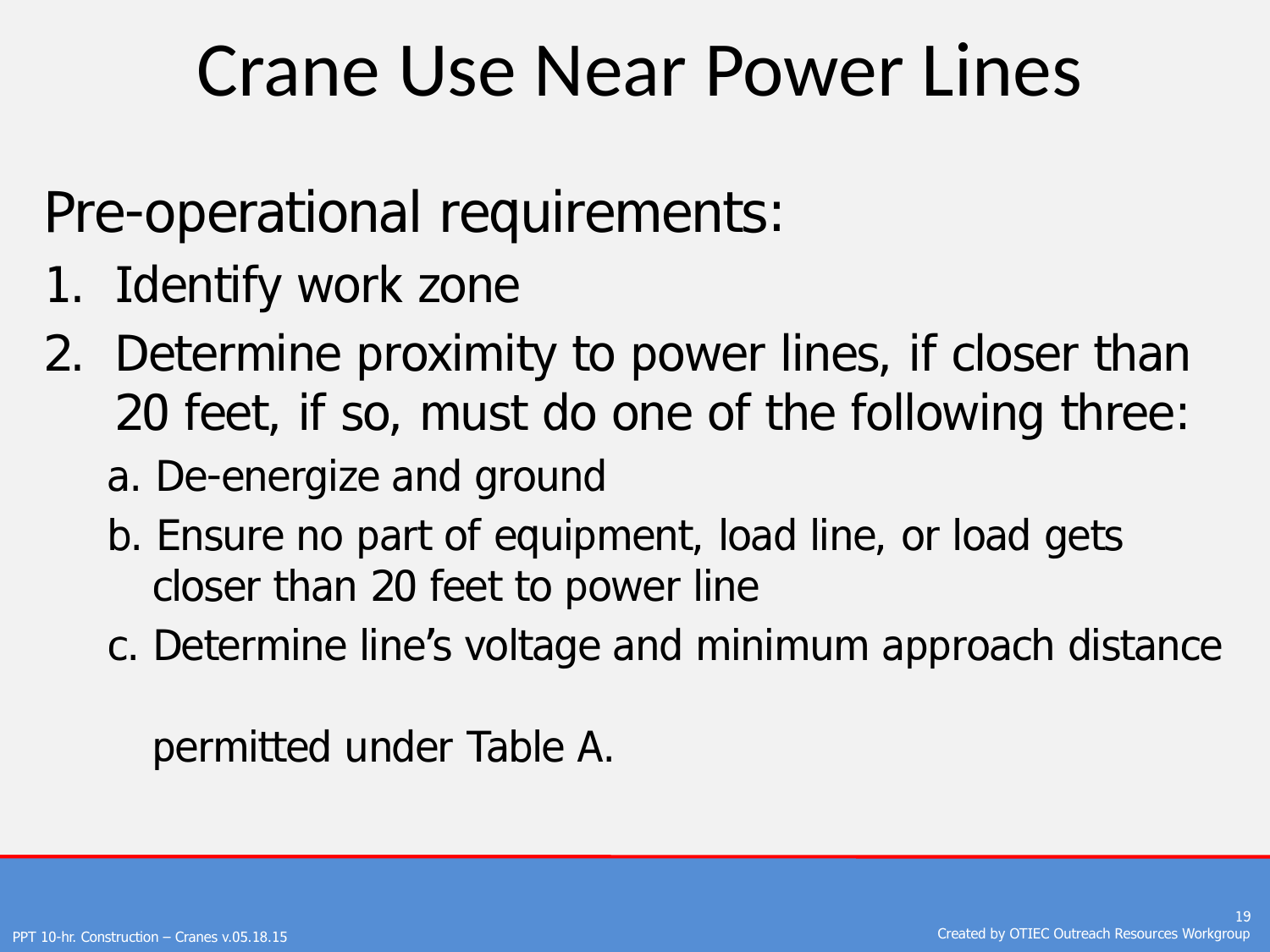

# Crane Use Near Power Lines
Pre-operational requirements:
Identify work zone
Determine proximity to power lines, if closer than 20 feet, if so, must do one of the following three:
 De-energize and ground
 Ensure no part of equipment, load line, or load gets
 closer than 20 feet to power line
 Determine line’s voltage and minimum approach distance
 permitted under Table A.